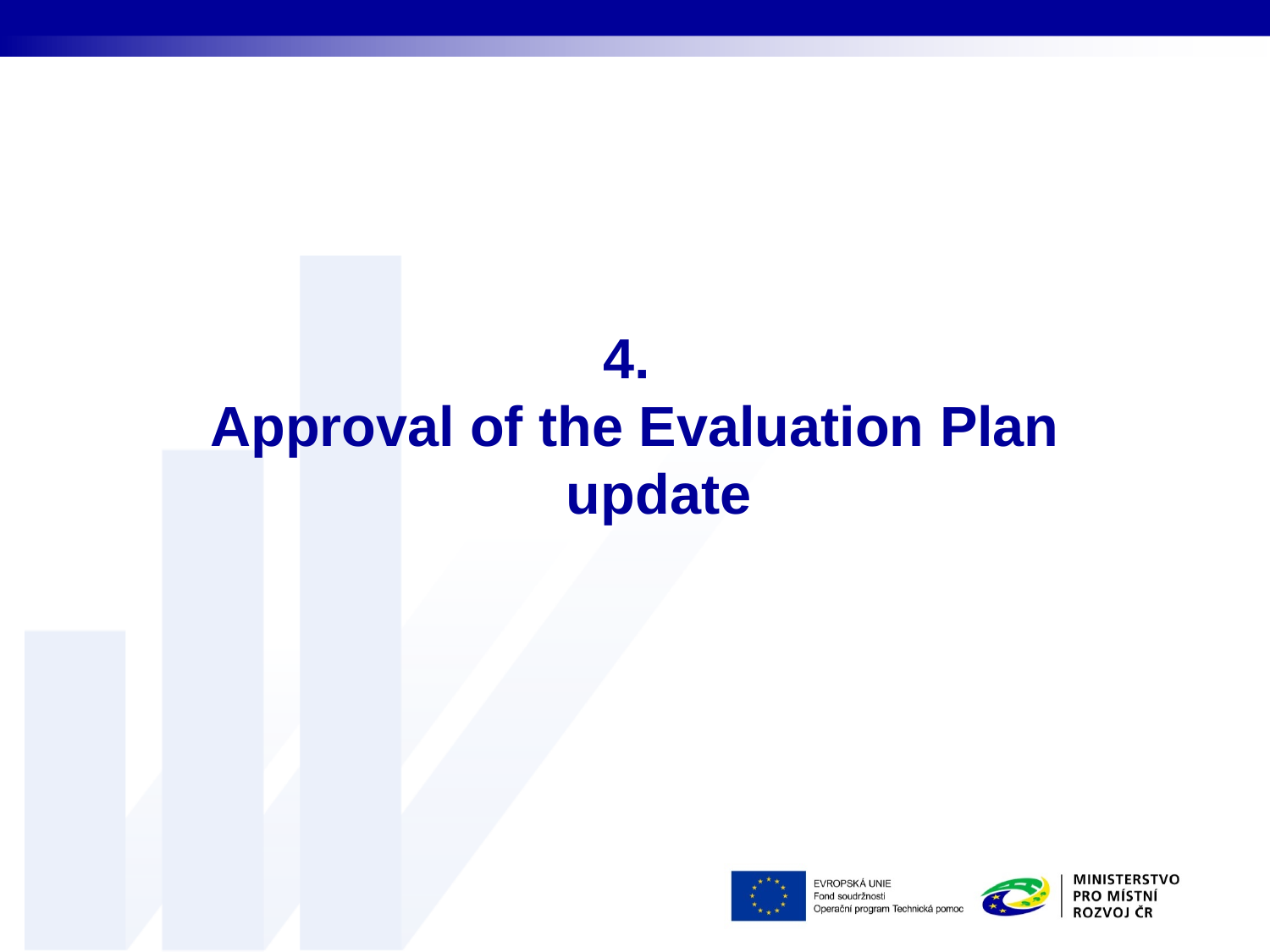

4.
Approval of the Evaluation Plan update